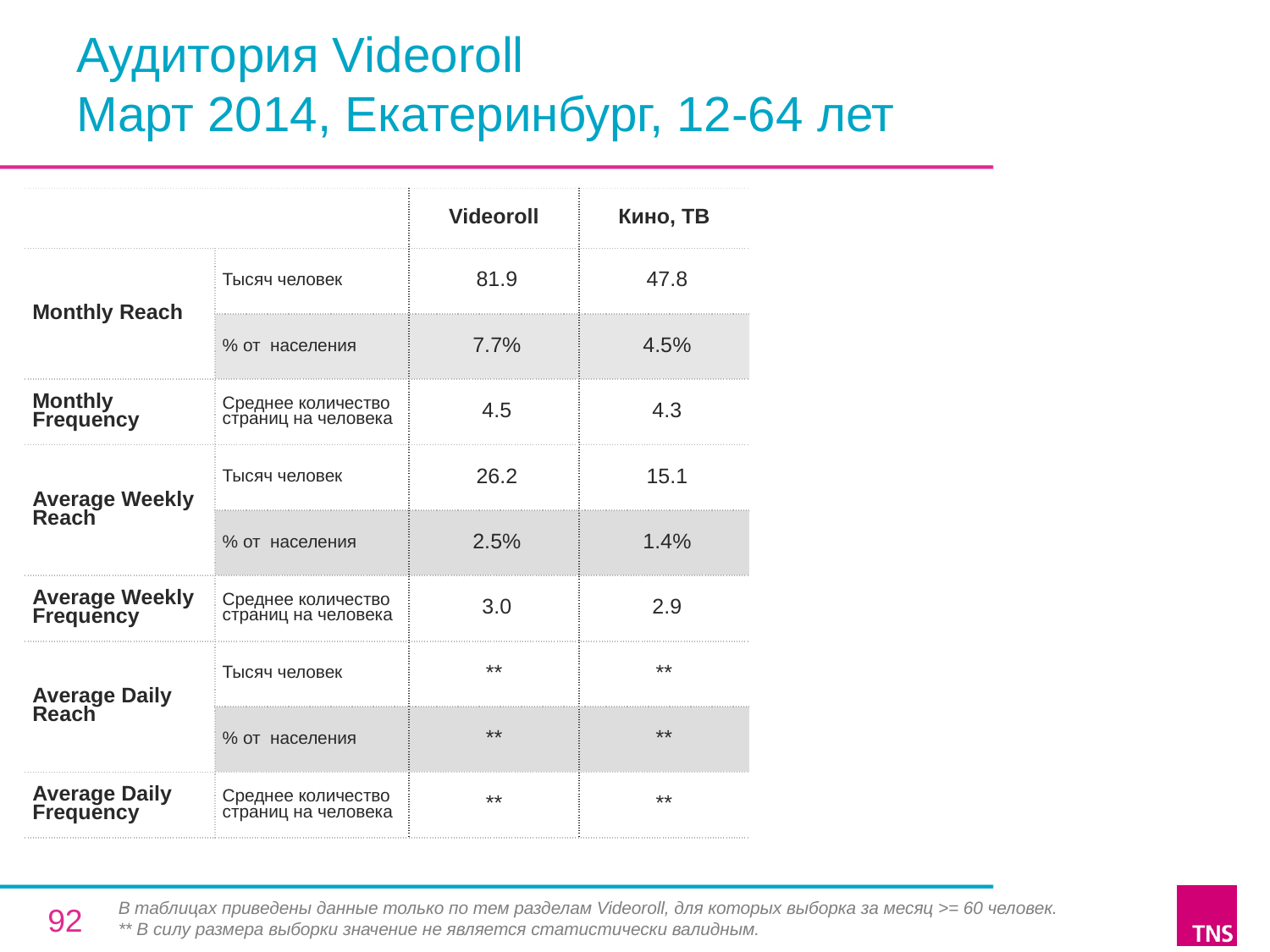

# Аудитория Videoroll Март 2014, Екатеринбург, 12-64 лет
|  |  | Videoroll | Кино, ТВ |
| --- | --- | --- | --- |
| Monthly Reach | Тысяч человек | 81.9 | 47.8 |
|  | % от населения | 7.7% | 4.5% |
| Monthly Frequency | Среднее количество страниц на человека | 4.5 | 4.3 |
| Average Weekly Reach | Тысяч человек | 26.2 | 15.1 |
|  | % от населения | 2.5% | 1.4% |
| Average Weekly Frequency | Среднее количество страниц на человека | 3.0 | 2.9 |
| Average Daily Reach | Тысяч человек | \*\* | \*\* |
|  | % от населения | \*\* | \*\* |
| Average Daily Frequency | Среднее количество страниц на человека | \*\* | \*\* |
В таблицах приведены данные только по тем разделам Videoroll, для которых выборка за месяц >= 60 человек.
** В силу размера выборки значение не является статистически валидным.
92